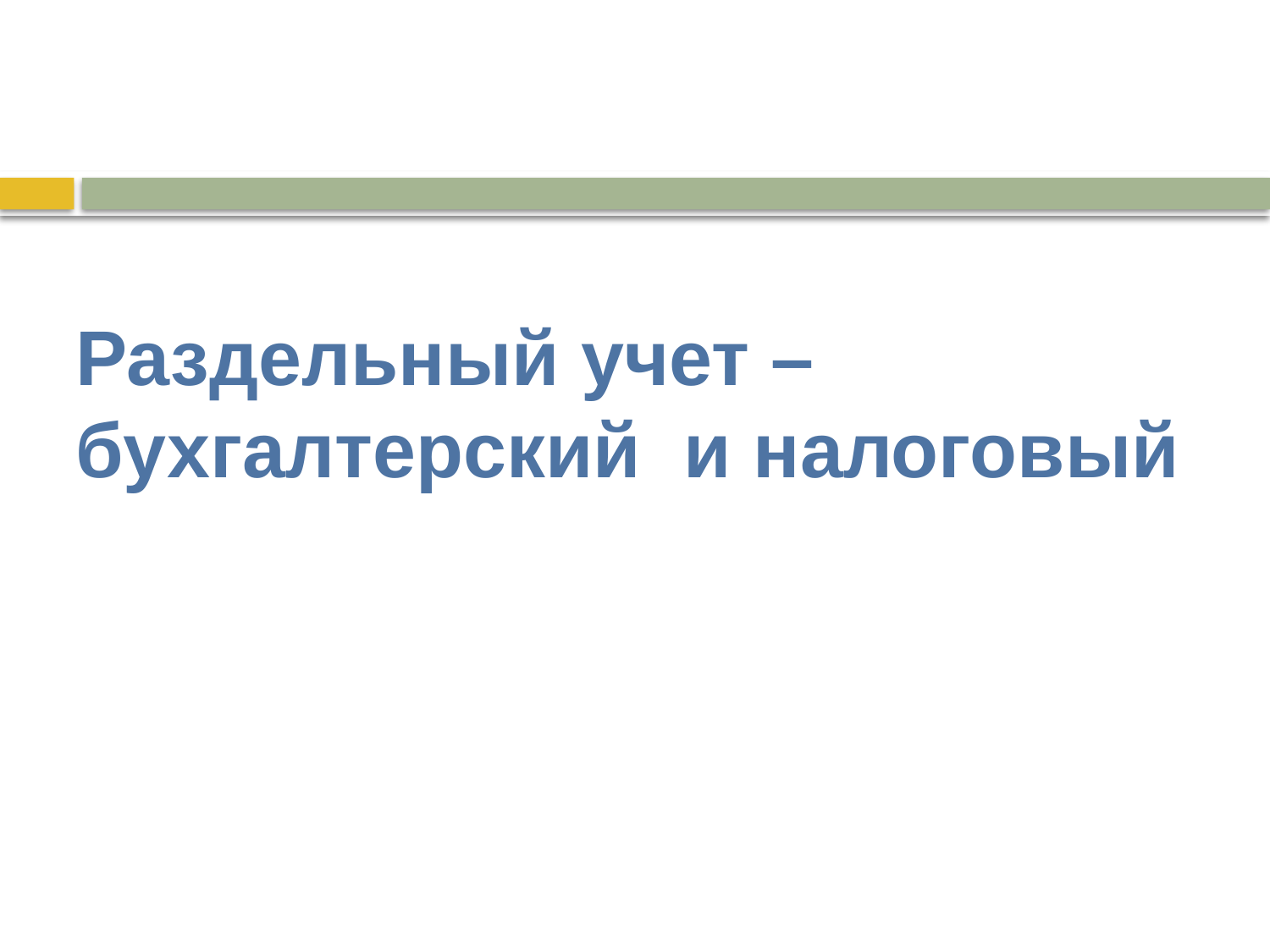

# Раздельный учет – бухгалтерский  и налоговый